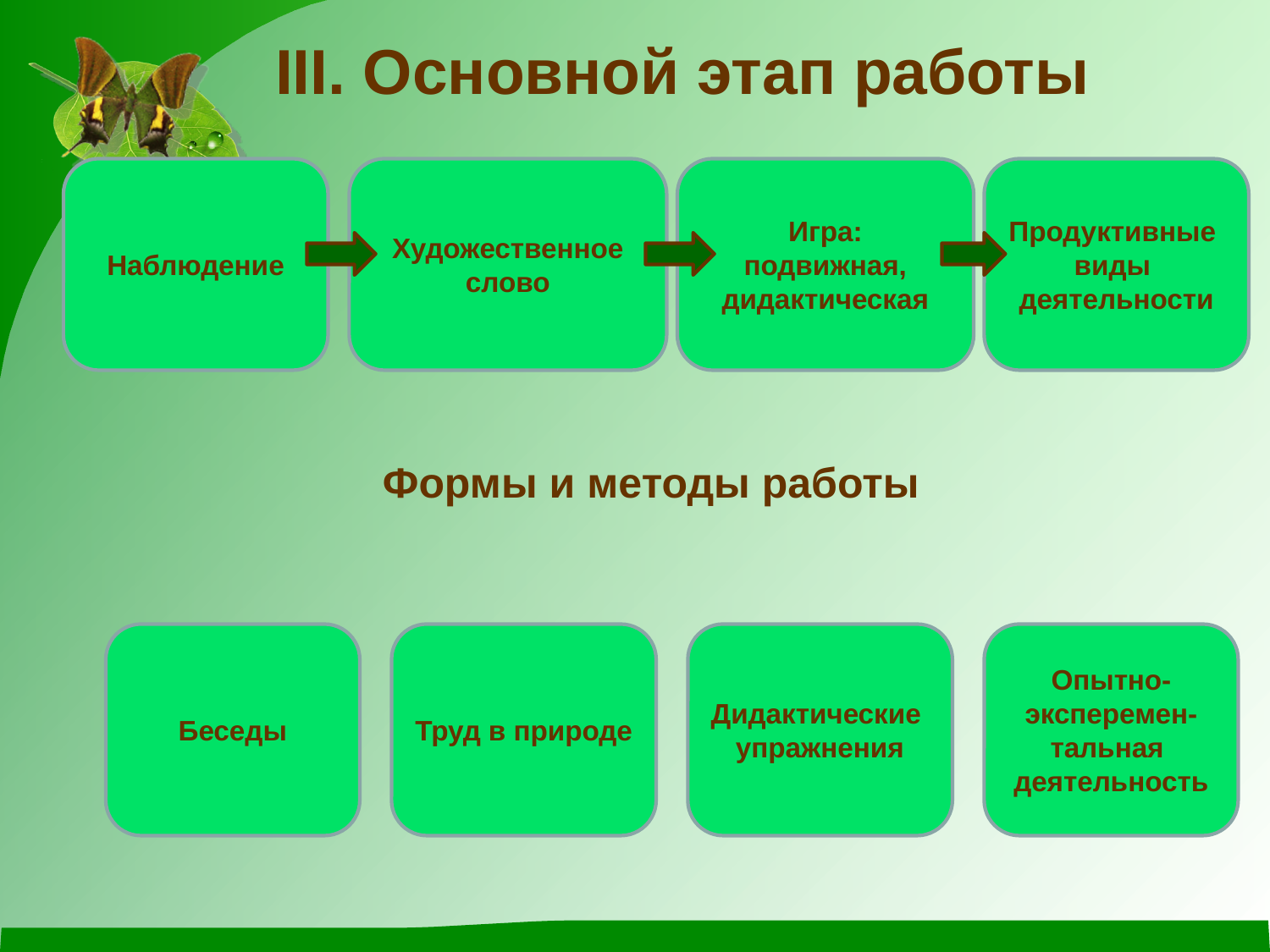

III. Основной этап работы

Наблюдение
Художественное слово
Игра:
подвижная,
дидактическая
Продуктивные
виды
деятельности

Формы и методы работы
Беседы
Труд в природе
Дидактические  упражнения
Опытно-эксперемен-
тальная  деятельность